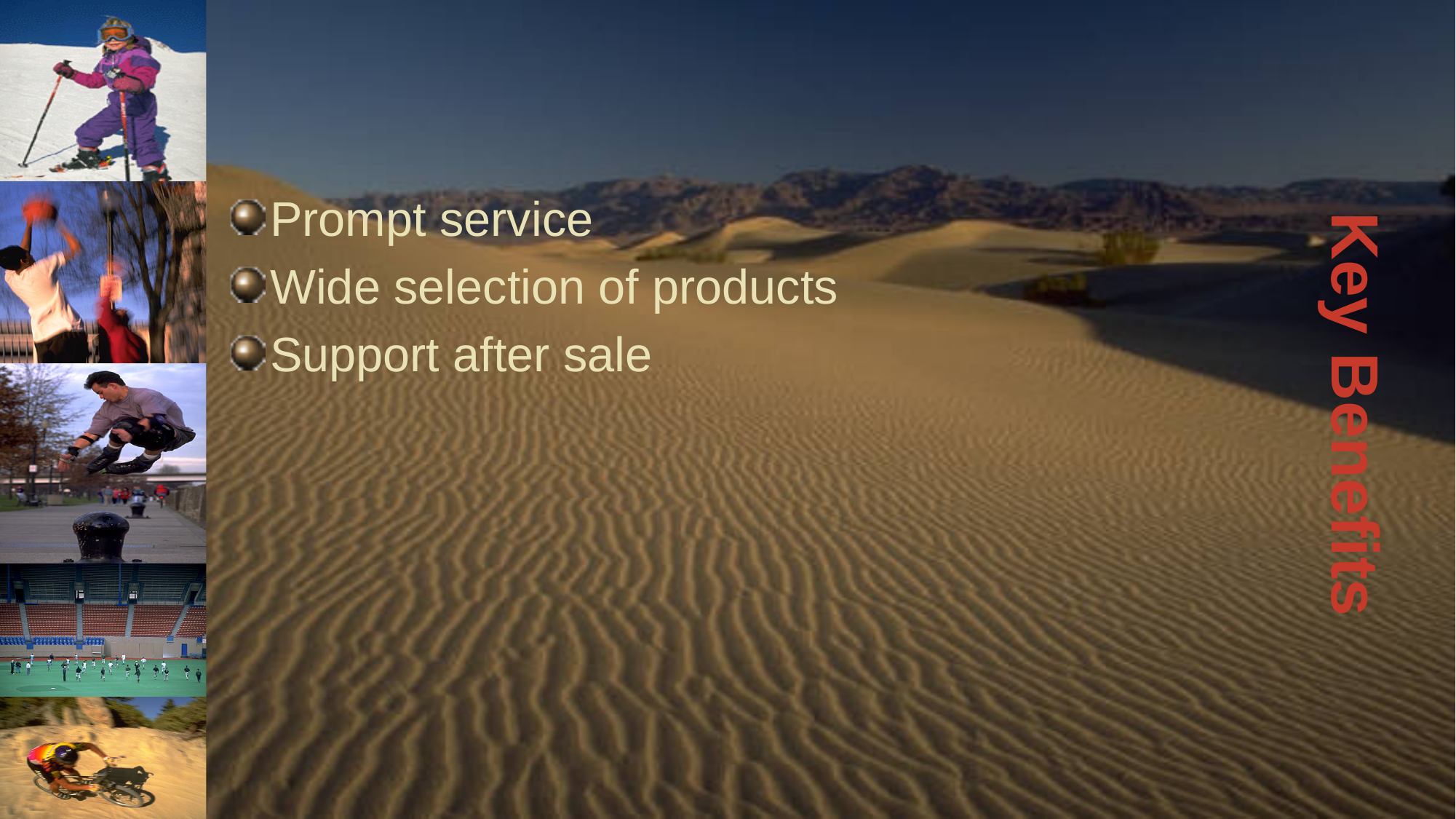

# Key Benefits
Prompt service
Wide selection of products
Support after sale